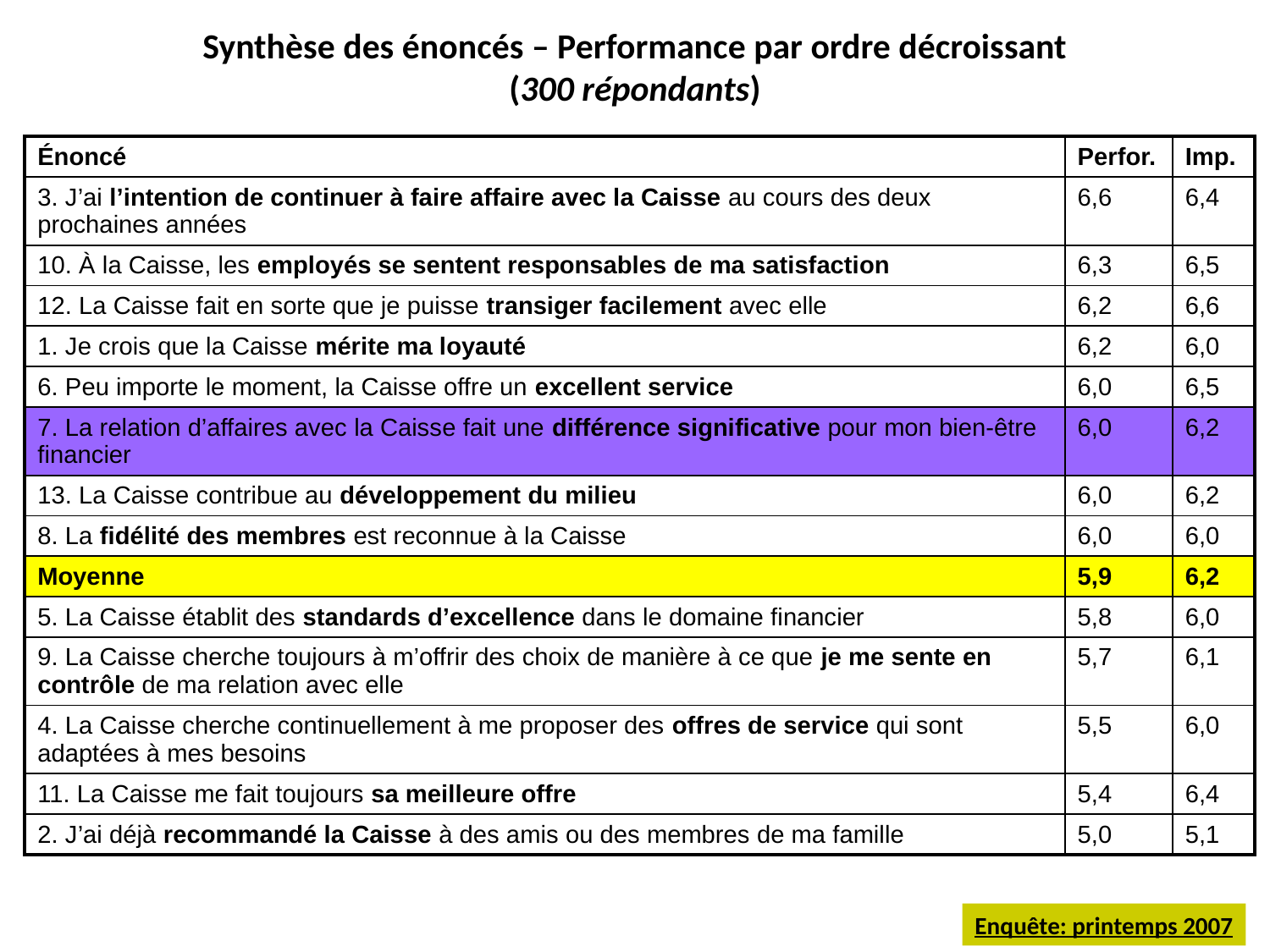

# Synthèse des énoncés – Performance par ordre décroissant (300 répondants)
| Énoncé | Perfor. | Imp. |
| --- | --- | --- |
| 3. J’ai l’intention de continuer à faire affaire avec la Caisse au cours des deux prochaines années | 6,6 | 6,4 |
| 10. À la Caisse, les employés se sentent responsables de ma satisfaction | 6,3 | 6,5 |
| 12. La Caisse fait en sorte que je puisse transiger facilement avec elle | 6,2 | 6,6 |
| 1. Je crois que la Caisse mérite ma loyauté | 6,2 | 6,0 |
| 6. Peu importe le moment, la Caisse offre un excellent service | 6,0 | 6,5 |
| 7. La relation d’affaires avec la Caisse fait une différence significative pour mon bien-être financier | 6,0 | 6,2 |
| 13. La Caisse contribue au développement du milieu | 6,0 | 6,2 |
| 8. La fidélité des membres est reconnue à la Caisse | 6,0 | 6,0 |
| Moyenne | 5,9 | 6,2 |
| 5. La Caisse établit des standards d’excellence dans le domaine financier | 5,8 | 6,0 |
| 9. La Caisse cherche toujours à m’offrir des choix de manière à ce que je me sente en contrôle de ma relation avec elle | 5,7 | 6,1 |
| 4. La Caisse cherche continuellement à me proposer des offres de service qui sont adaptées à mes besoins | 5,5 | 6,0 |
| 11. La Caisse me fait toujours sa meilleure offre | 5,4 | 6,4 |
| 2. J’ai déjà recommandé la Caisse à des amis ou des membres de ma famille | 5,0 | 5,1 |

Enquête: printemps 2007